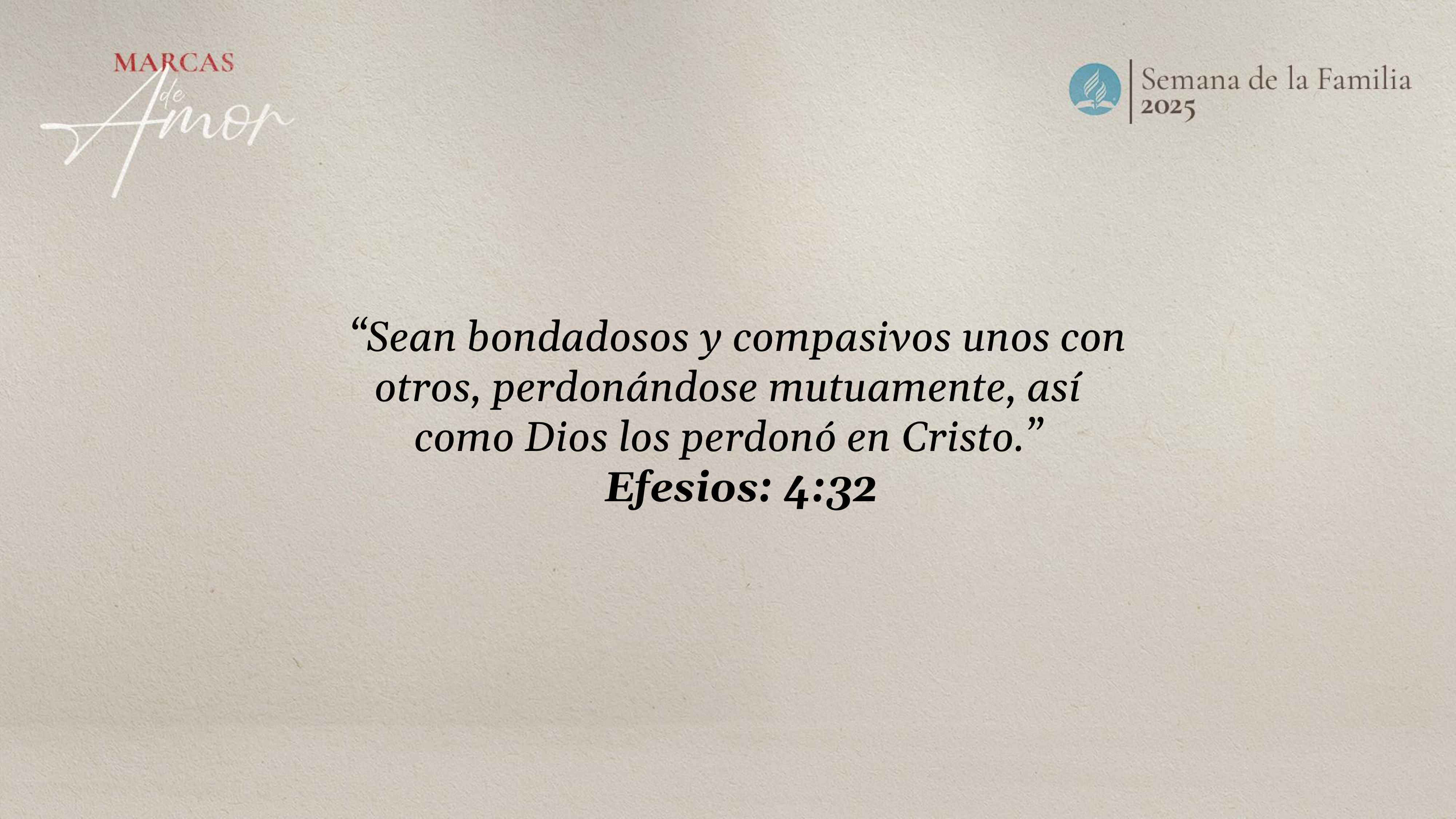

“Sean bondadosos y compasivos unos con otros, perdonándose mutuamente, así como Dios los perdonó en Cristo.”
Efesios: 4:32